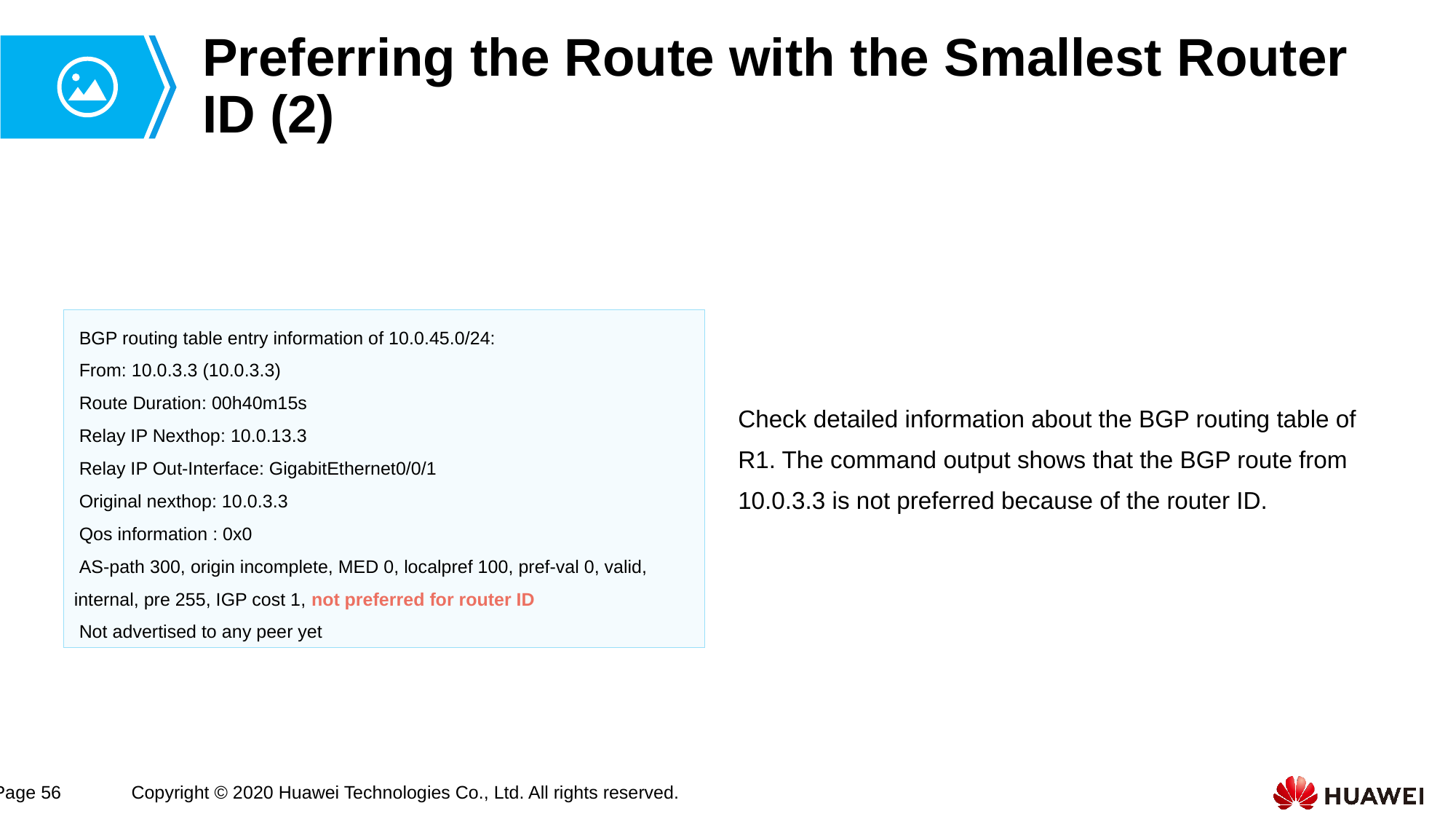

# Preferring the Route with the Smallest Router ID (2)
 BGP routing table entry information of 10.0.45.0/24:
 From: 10.0.3.3 (10.0.3.3)
 Route Duration: 00h40m15s
 Relay IP Nexthop: 10.0.13.3
 Relay IP Out-Interface: GigabitEthernet0/0/1
 Original nexthop: 10.0.3.3
 Qos information : 0x0
 AS-path 300, origin incomplete, MED 0, localpref 100, pref-val 0, valid, internal, pre 255, IGP cost 1, not preferred for router ID
 Not advertised to any peer yet
Check detailed information about the BGP routing table of R1. The command output shows that the BGP route from 10.0.3.3 is not preferred because of the router ID.